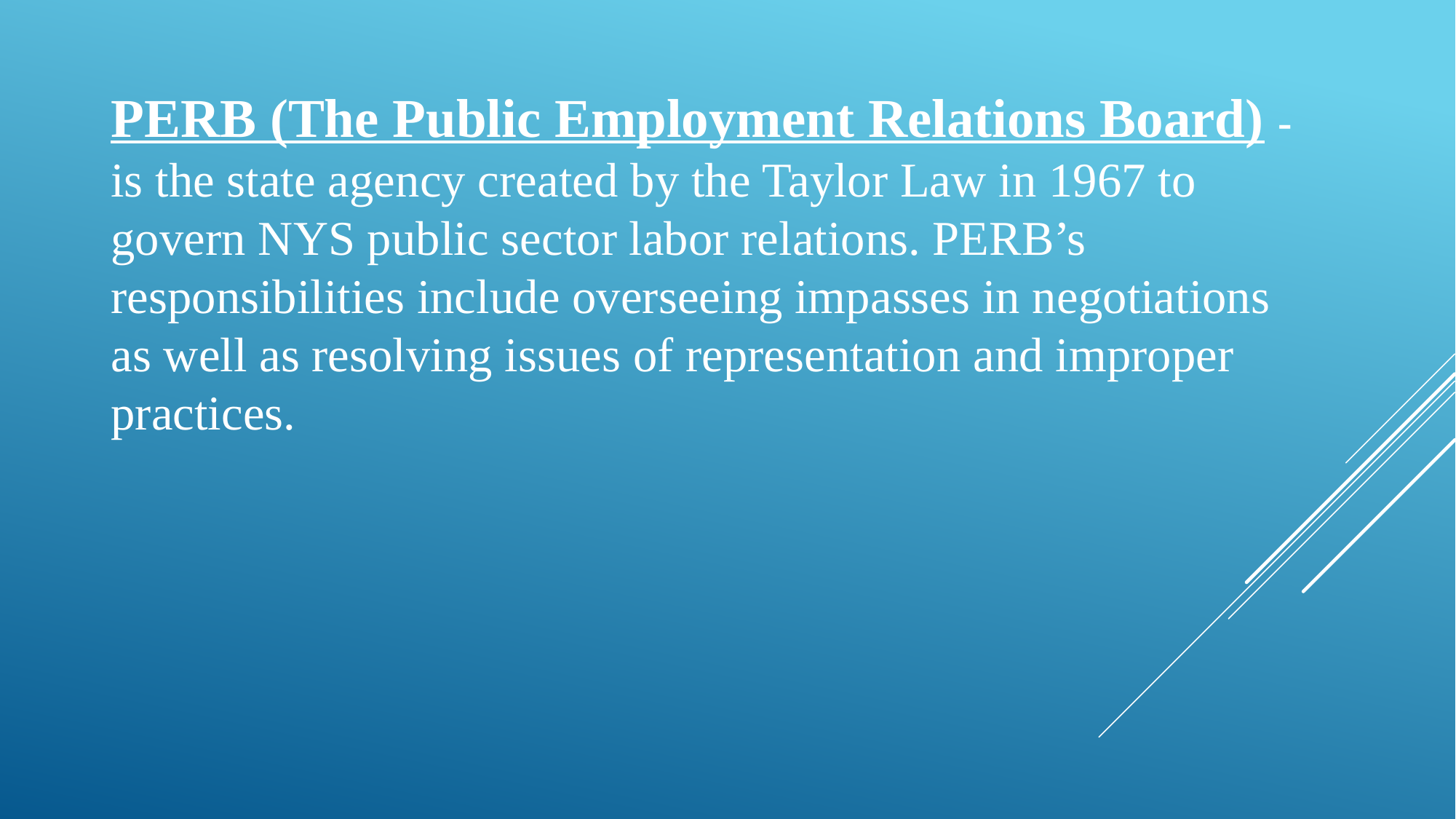

PERB (The Public Employment Relations Board) - is the state agency created by the Taylor Law in 1967 to govern NYS public sector labor relations. PERB’s responsibilities include overseeing impasses in negotiations as well as resolving issues of representation and improper practices.